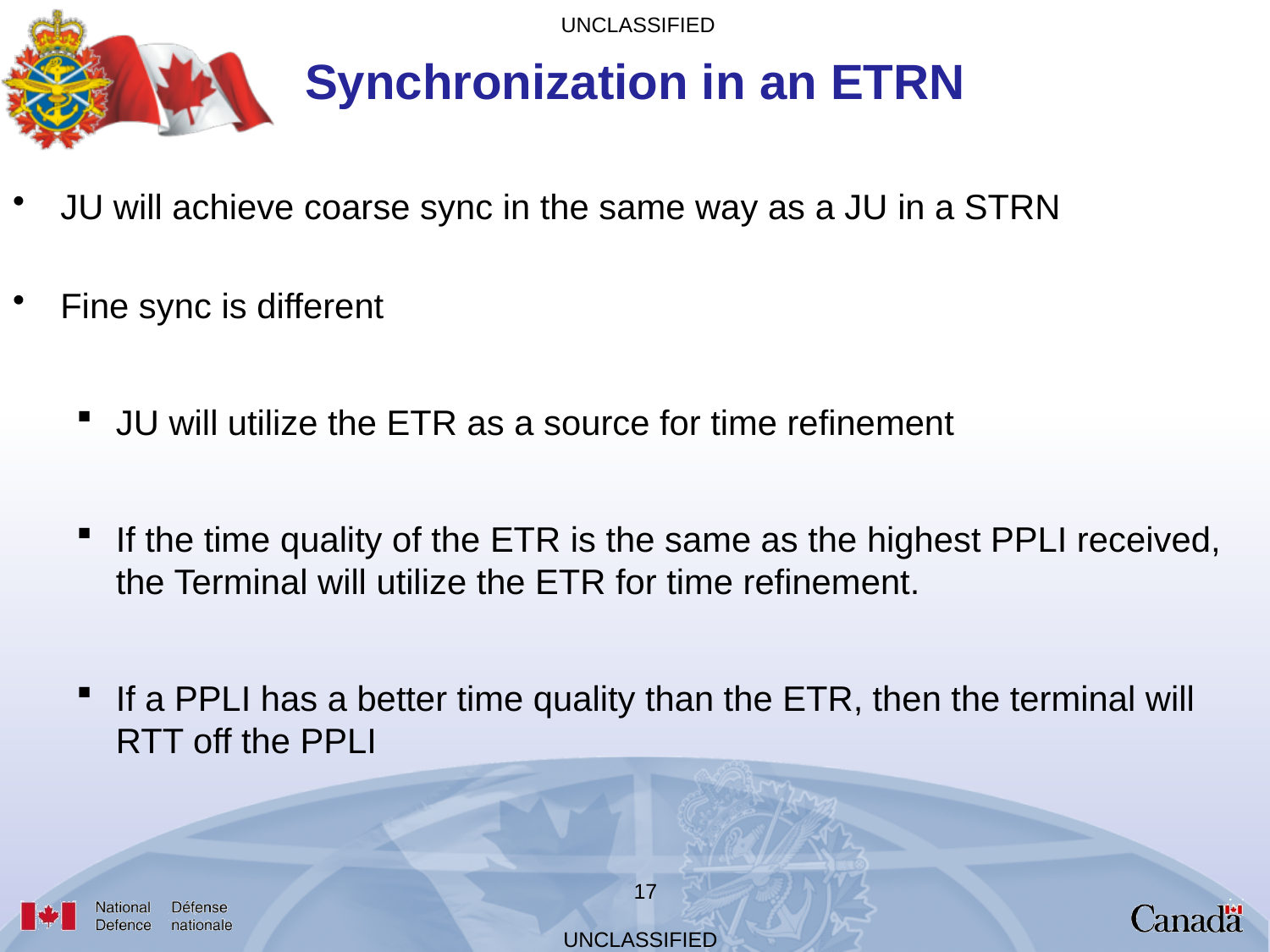

Synchronization in an ETRN
JU will achieve coarse sync in the same way as a JU in a STRN

Fine sync is different

JU will utilize the ETR as a source for time refinement

If the time quality of the ETR is the same as the highest PPLI received, the Terminal will utilize the ETR for time refinement.

If a PPLI has a better time quality than the ETR, then the terminal will RTT off the PPLI